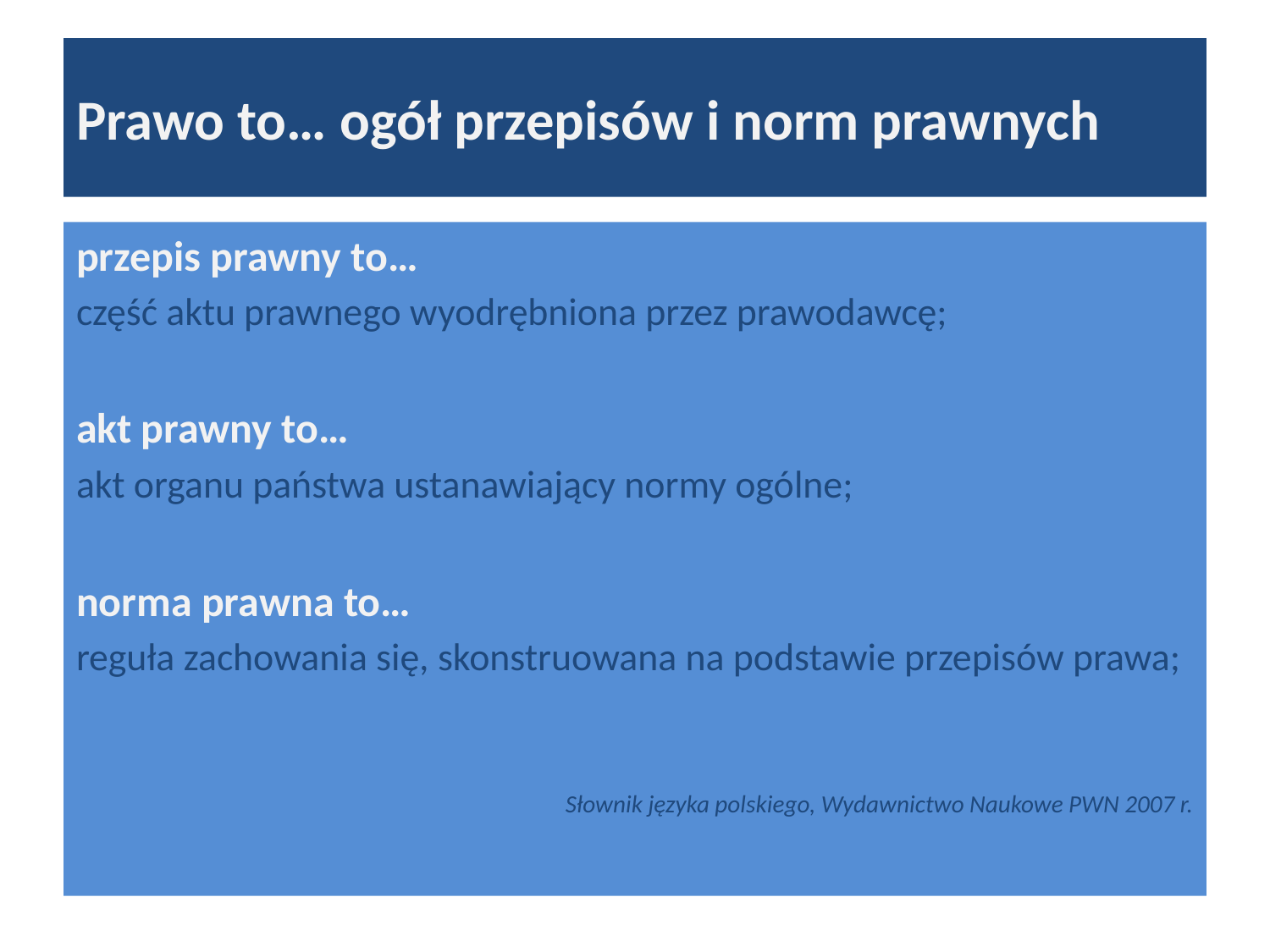

# Prawo to… ogół przepisów i norm prawnych
przepis prawny to…
część aktu prawnego wyodrębniona przez prawodawcę;

akt prawny to…
akt organu państwa ustanawiający normy ogólne;

norma prawna to…
reguła zachowania się, skonstruowana na podstawie przepisów prawa;

Słownik języka polskiego, Wydawnictwo Naukowe PWN 2007 r.